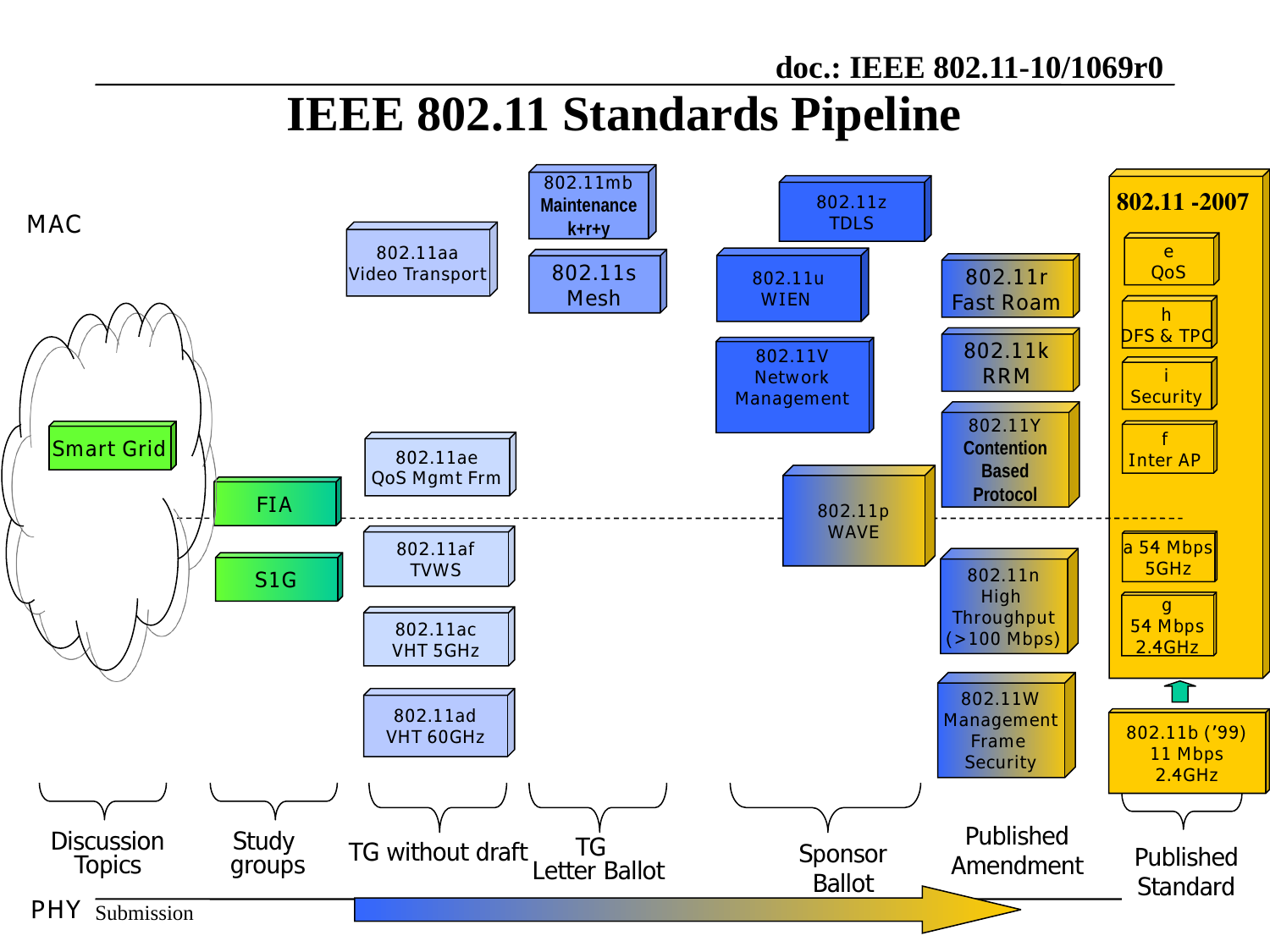

# IEEE 802.11 Standards Pipeline
802.11mb
Maintenance
k+r+y

802.11z
TDLS
802.11 -2007
MAC
802.11aa
Video Transport
e
QoS
802.11u
WIEN
802.11s
Mesh
802.11r
Fast Roam
h
DFS & TPC

802.11k
RRM
802.11V
Network
Management

i
Security
802.11Y
Contention
Based
Protocol
f
Inter AP
Smart Grid
802.11ae
QoS Mgmt Frm
802.11p
WAVE
FIA

802.11af
TVWS
a 54 Mbps
5GHz
802.11n
High
Throughput
(>100 Mbps)
S1G
g
54 Mbps
2.4GHz
802.11ac
VHT 5GHz
802.11W
Management
Frame
Security

802.11ad
VHT 60GHz
802.11b (’99)
11 Mbps
2.4GHz

Published
Amendment
Discussion Topics
Study
groups
TG
Letter Ballot
Sponsor
Ballot
TG without draft
Published
Standard

PHY